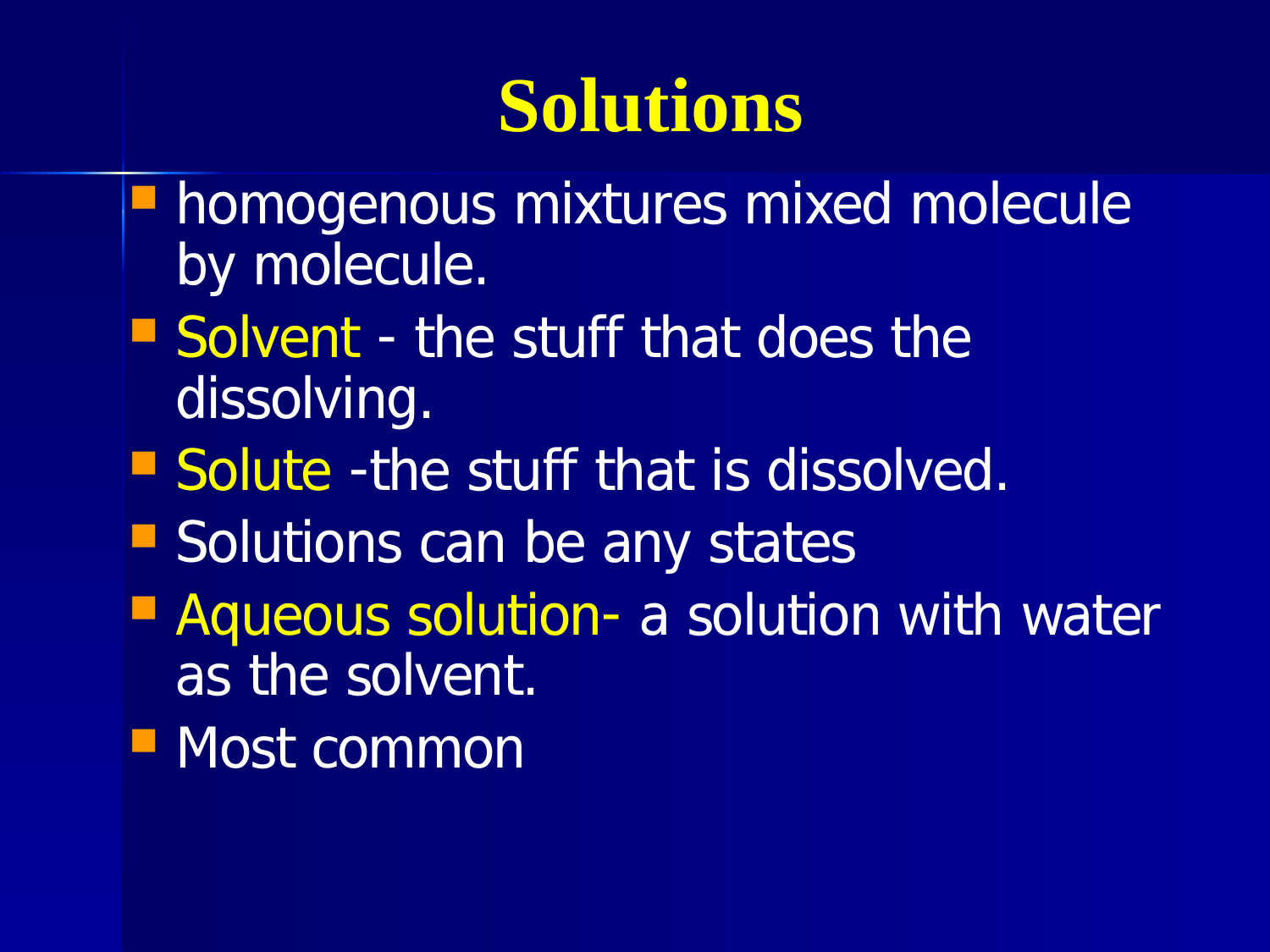

# Solutions
homogenous mixtures mixed molecule by molecule.
Solvent - the stuff that does the dissolving.
Solute -the stuff that is dissolved.
Solutions can be any states
Aqueous solution- a solution with water as the solvent.
Most common